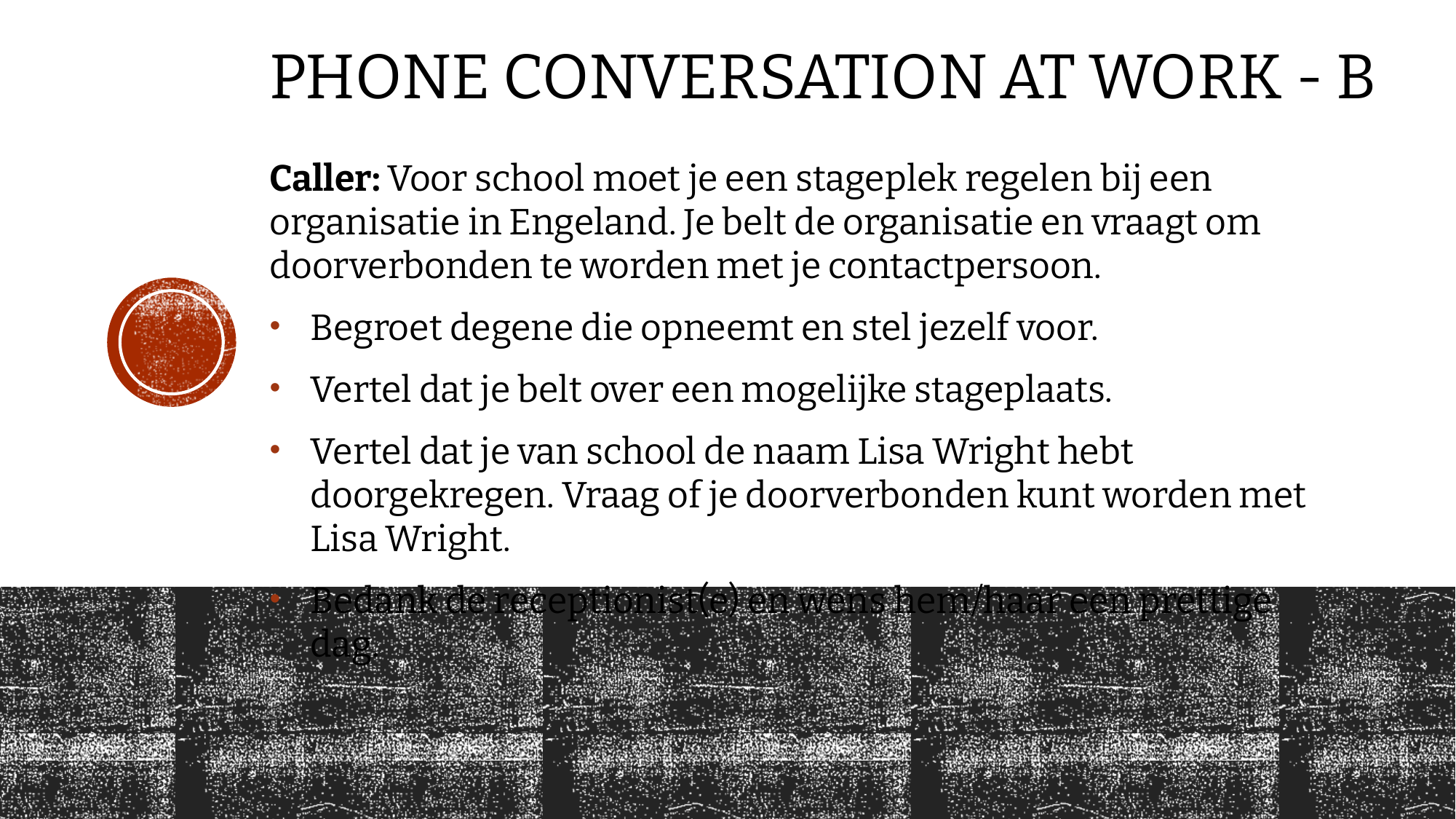

# Phone conversation at work - b
Caller: Voor school moet je een stageplek regelen bij een organisatie in Engeland. Je belt de organisatie en vraagt om doorverbonden te worden met je contactpersoon.
Begroet degene die opneemt en stel jezelf voor.
Vertel dat je belt over een mogelijke stageplaats.
Vertel dat je van school de naam Lisa Wright hebt doorgekregen. Vraag of je doorverbonden kunt worden met Lisa Wright.
Bedank de receptionist(e) en wens hem/haar een prettige dag.